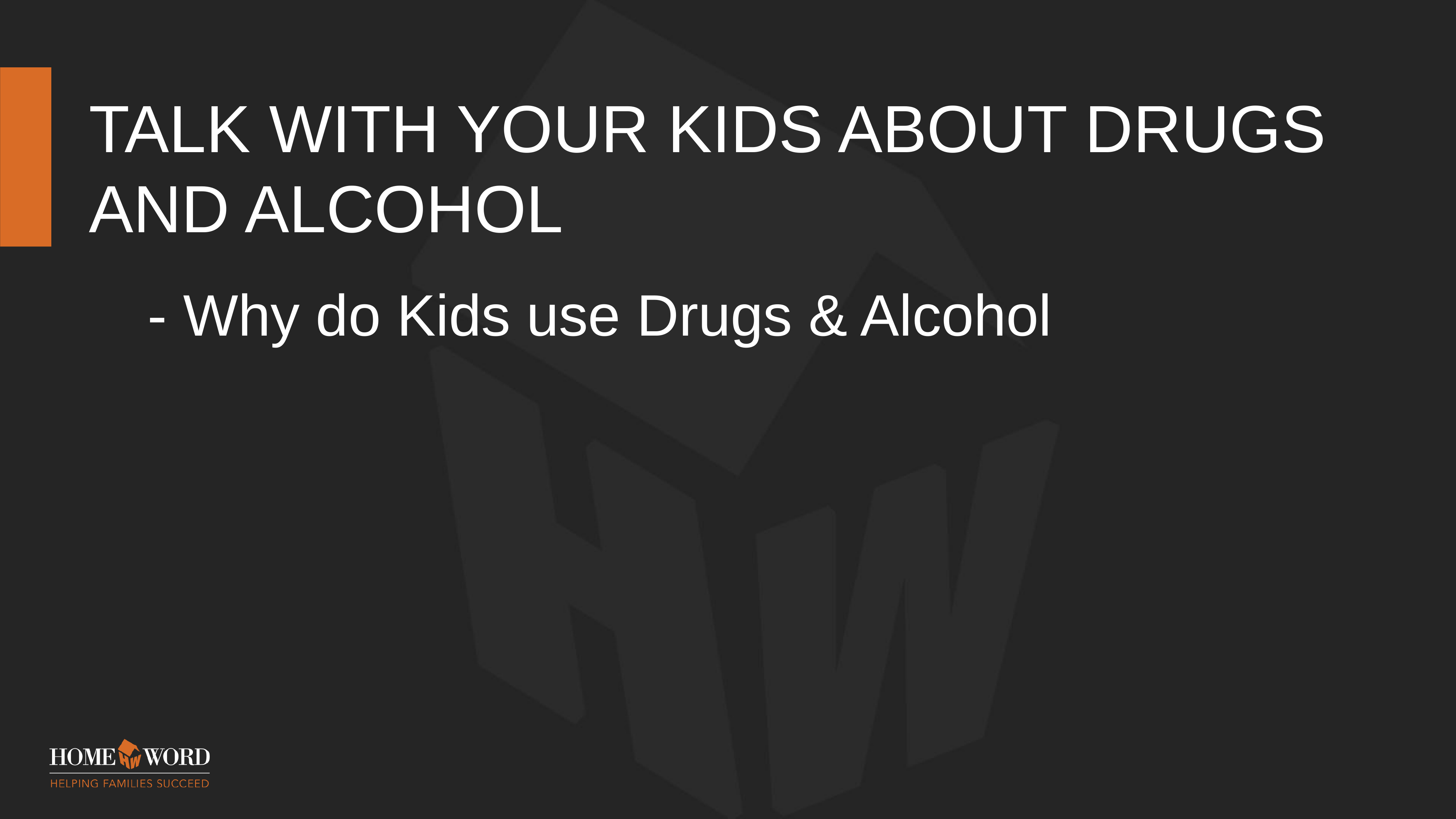

# Talk With Your Kids about Drugs and Alcohol
- Why do Kids use Drugs & Alcohol